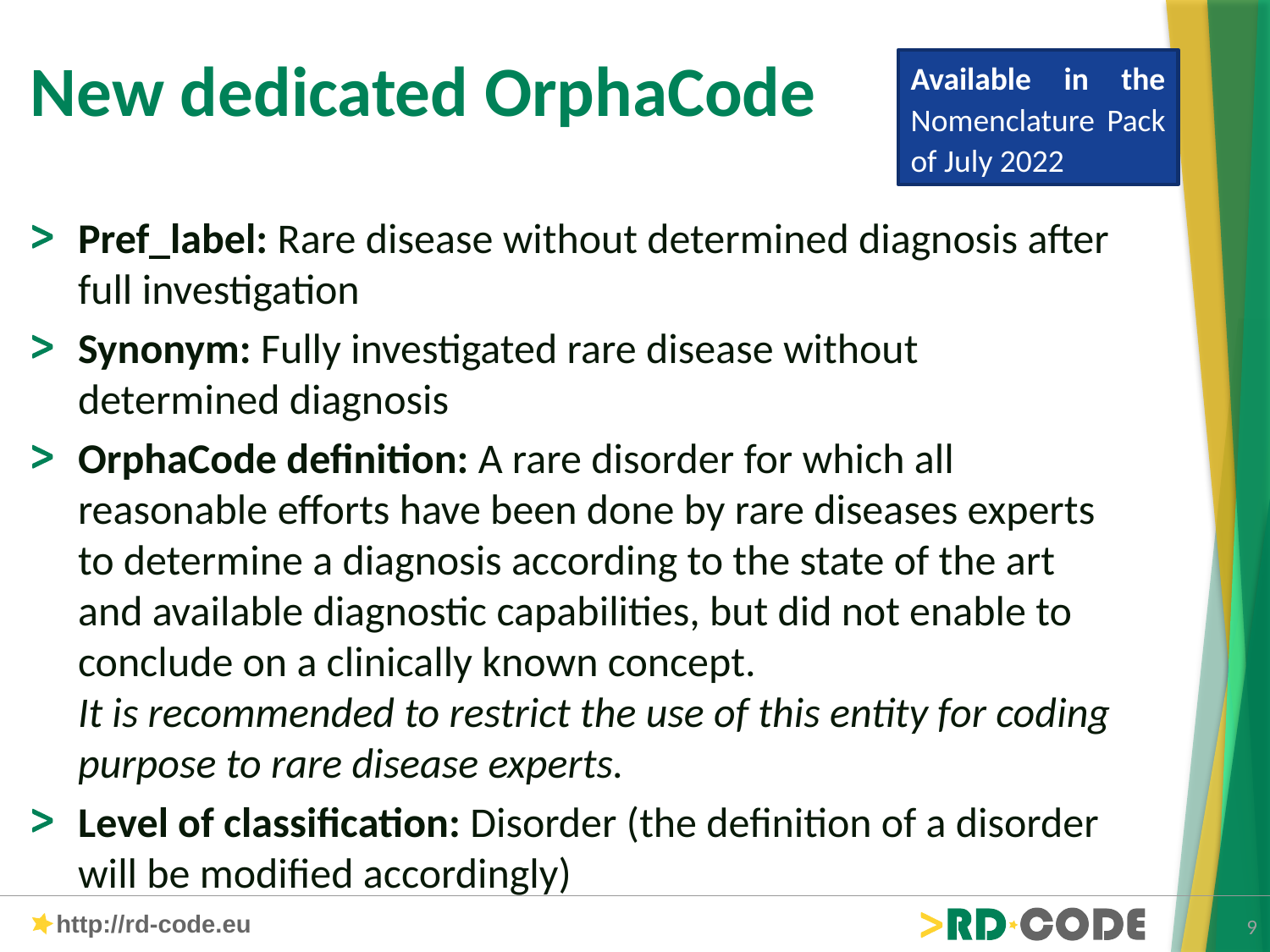

# New dedicated OrphaCode
Available in the Nomenclature Pack of July 2022
Pref_label: Rare disease without determined diagnosis after full investigation
Synonym: Fully investigated rare disease without determined diagnosis
OrphaCode definition: A rare disorder for which all reasonable efforts have been done by rare diseases experts to determine a diagnosis according to the state of the art and available diagnostic capabilities, but did not enable to conclude on a clinically known concept.
It is recommended to restrict the use of this entity for coding purpose to rare disease experts.
Level of classification: Disorder (the definition of a disorder will be modified accordingly)
9